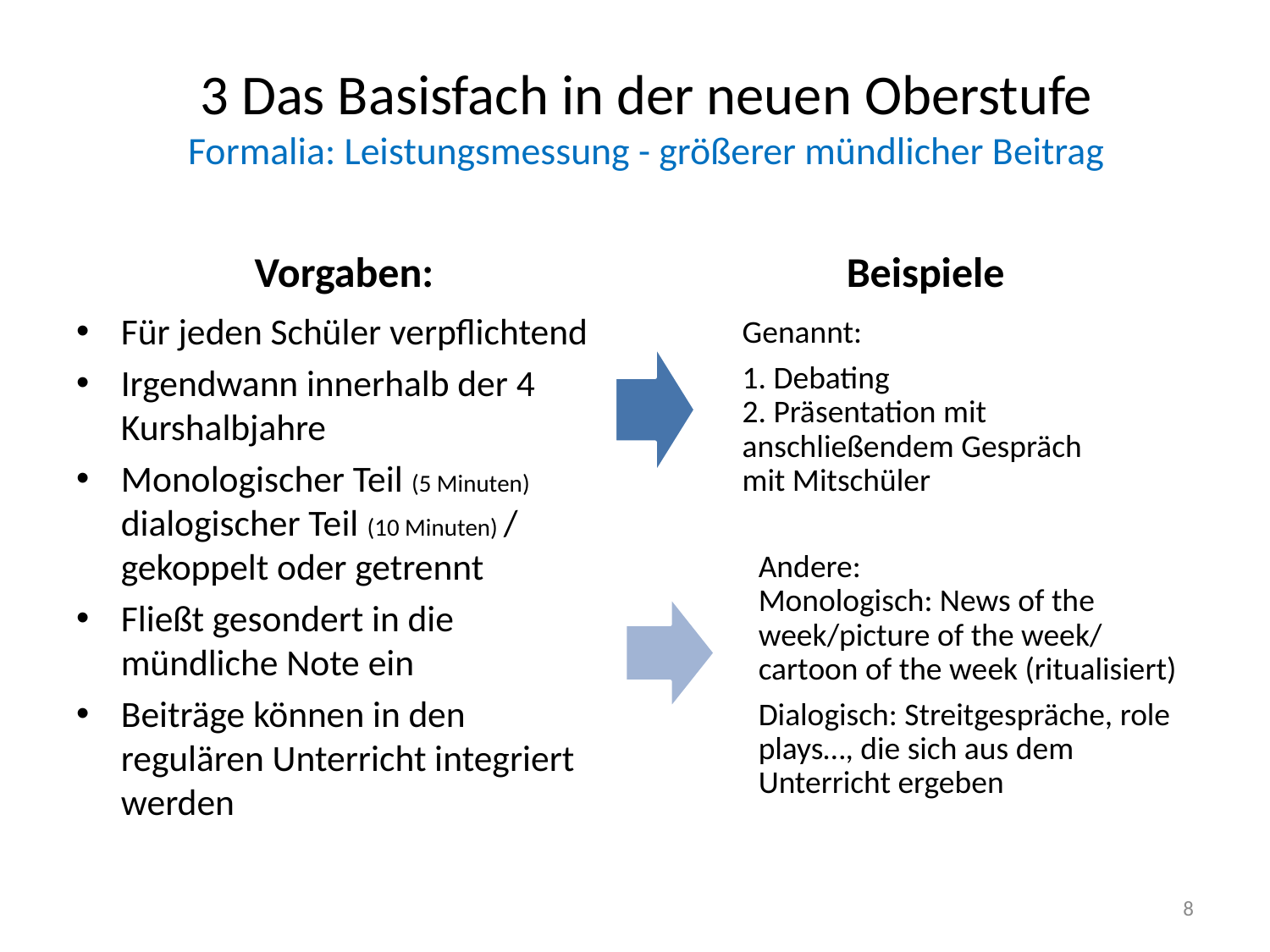

# 3 Das Basisfach in der neuen Oberstufe Formalia: Leistungsmessung - größerer mündlicher Beitrag
Vorgaben:
Beispiele
Genannt:
1. Debating
2. Präsentation mit anschließendem Gespräch mit Mitschüler
Andere:
Monologisch: News of the week/picture of the week/
cartoon of the week (ritualisiert)
Dialogisch: Streitgespräche, role plays…, die sich aus dem Unterricht ergeben
Für jeden Schüler verpflichtend
Irgendwann innerhalb der 4 Kurshalbjahre
Monologischer Teil (5 Minuten)   dialogischer Teil (10 Minuten) / gekoppelt oder getrennt
Fließt gesondert in die mündliche Note ein
Beiträge können in den regulären Unterricht integriert werden

8